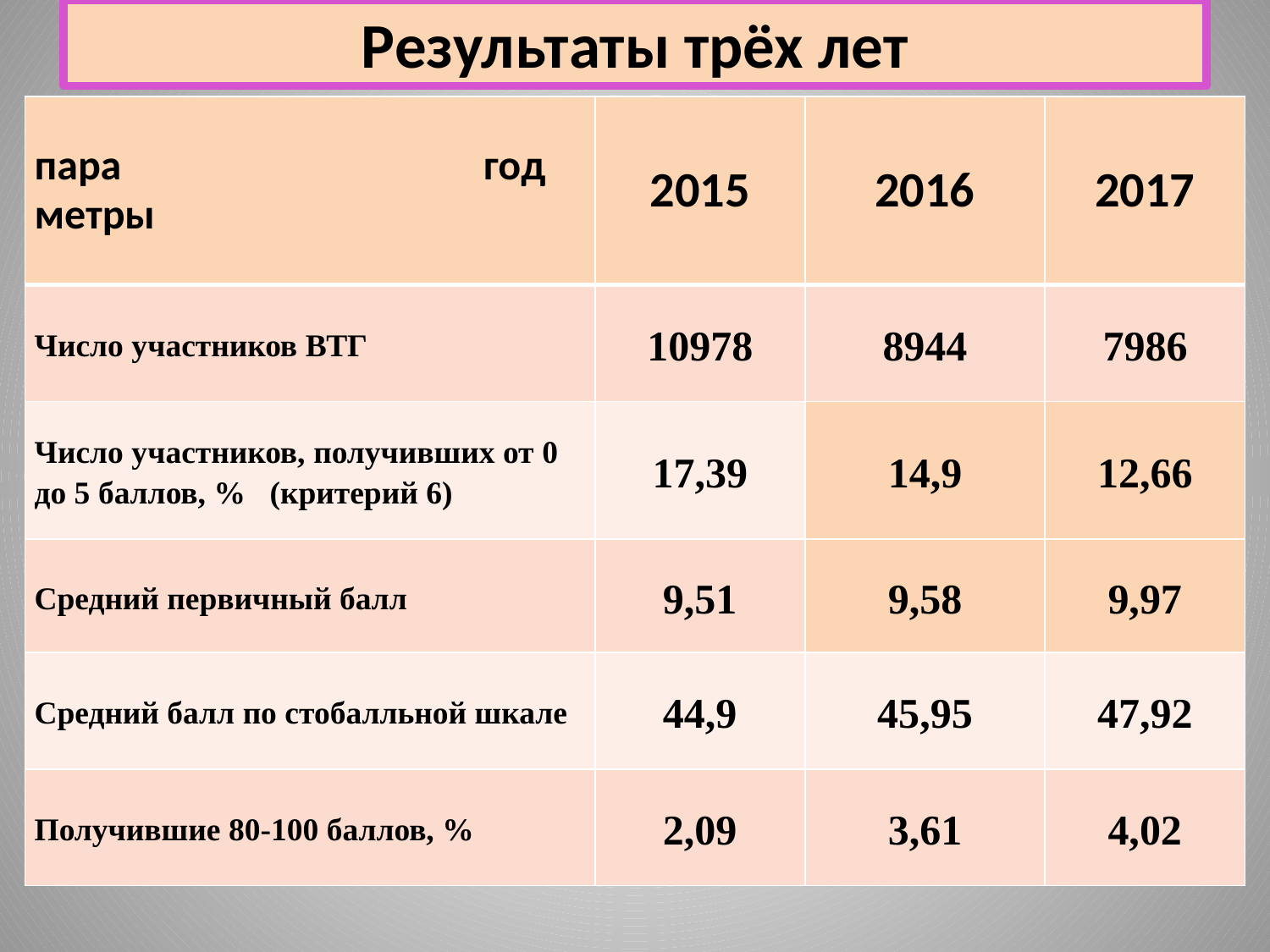

# Результаты трёх лет
| пара год метры | 2015 | 2016 | 2017 |
| --- | --- | --- | --- |
| Число участников ВТГ | 10978 | 8944 | 7986 |
| Число участников, получивших от 0 до 5 баллов, % (критерий 6) | 17,39 | 14,9 | 12,66 |
| Средний первичный балл | 9,51 | 9,58 | 9,97 |
| Средний балл по стобалльной шкале | 44,9 | 45,95 | 47,92 |
| Получившие 80-100 баллов, % | 2,09 | 3,61 | 4,02 |